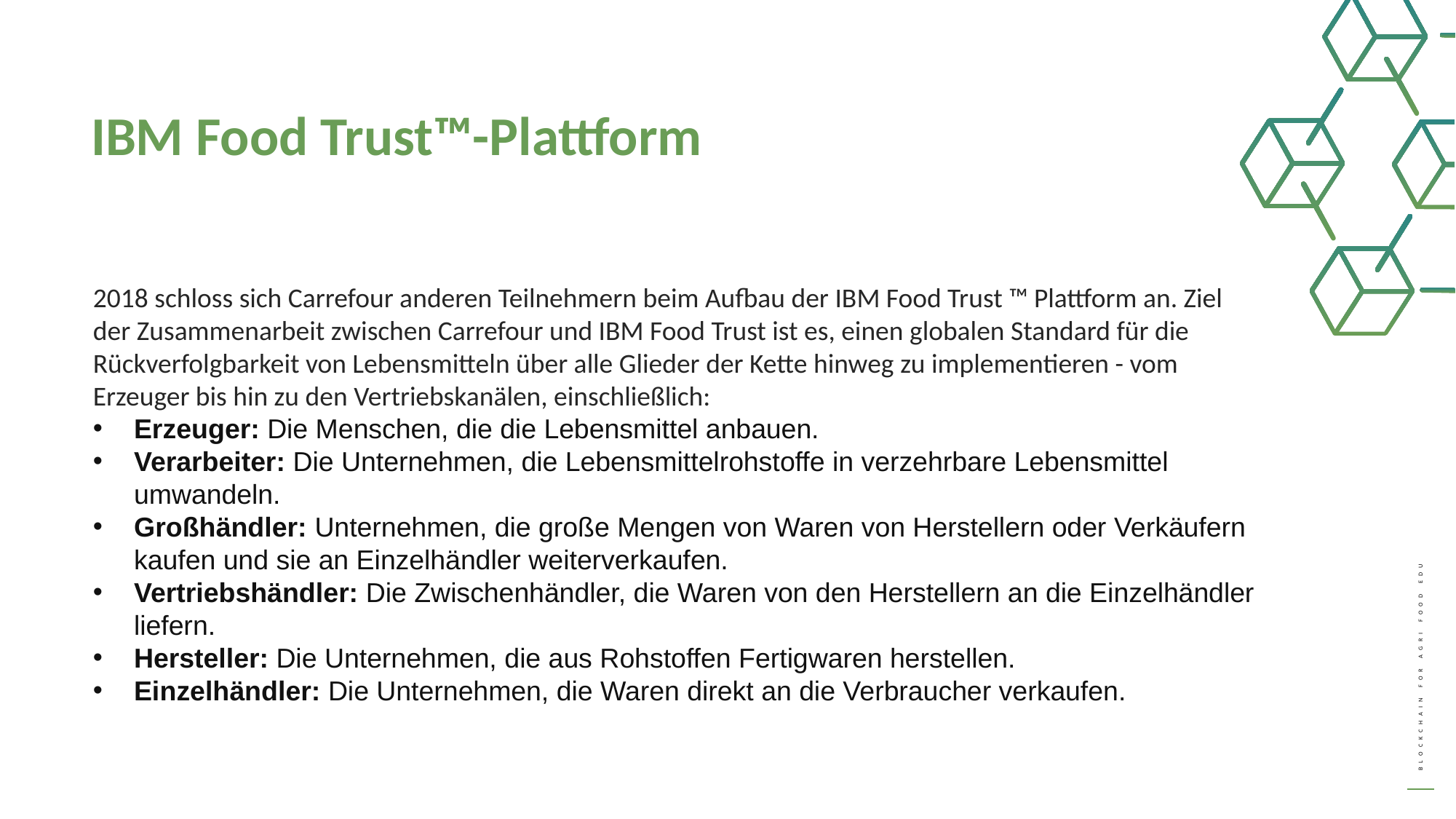

IBM Food Trust™-Plattform
2018 schloss sich Carrefour anderen Teilnehmern beim Aufbau der IBM Food Trust ™ Plattform an. Ziel der Zusammenarbeit zwischen Carrefour und IBM Food Trust ist es, einen globalen Standard für die Rückverfolgbarkeit von Lebensmitteln über alle Glieder der Kette hinweg zu implementieren - vom Erzeuger bis hin zu den Vertriebskanälen, einschließlich:
Erzeuger: Die Menschen, die die Lebensmittel anbauen.
Verarbeiter: Die Unternehmen, die Lebensmittelrohstoffe in verzehrbare Lebensmittel umwandeln.
Großhändler: Unternehmen, die große Mengen von Waren von Herstellern oder Verkäufern kaufen und sie an Einzelhändler weiterverkaufen.
Vertriebshändler: Die Zwischenhändler, die Waren von den Herstellern an die Einzelhändler liefern.
Hersteller: Die Unternehmen, die aus Rohstoffen Fertigwaren herstellen.
Einzelhändler: Die Unternehmen, die Waren direkt an die Verbraucher verkaufen.